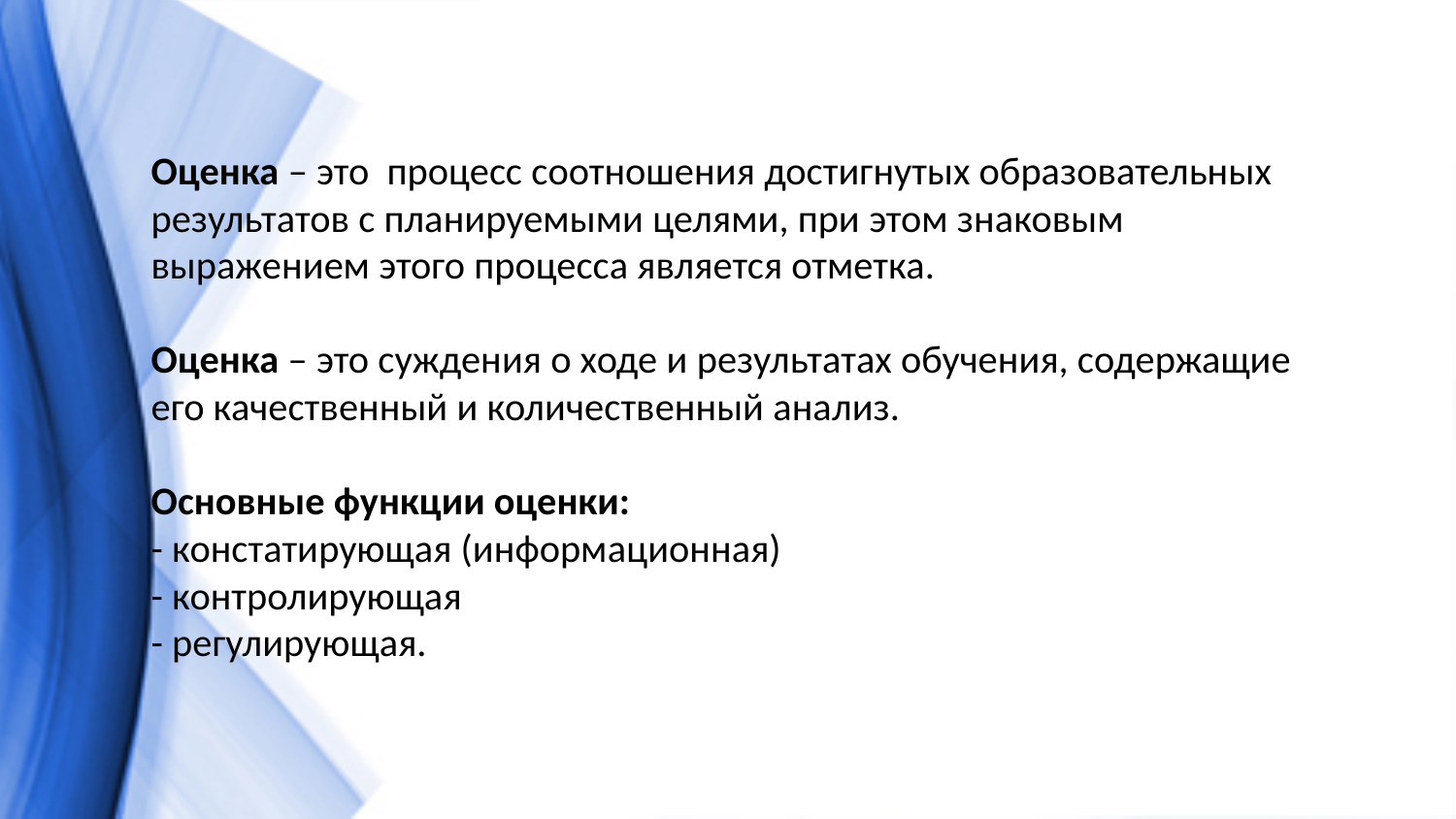

# Оценка – это  процесс соотношения достигнутых образовательных результатов с планируемыми целями, при этом знаковым выражением этого процесса является отметка. Оценка – это суждения о ходе и результатах обучения, содержащие его качественный и количественный анализ. Основные функции оценки: - констатирующая (информационная) - контролирующая - регулирующая.